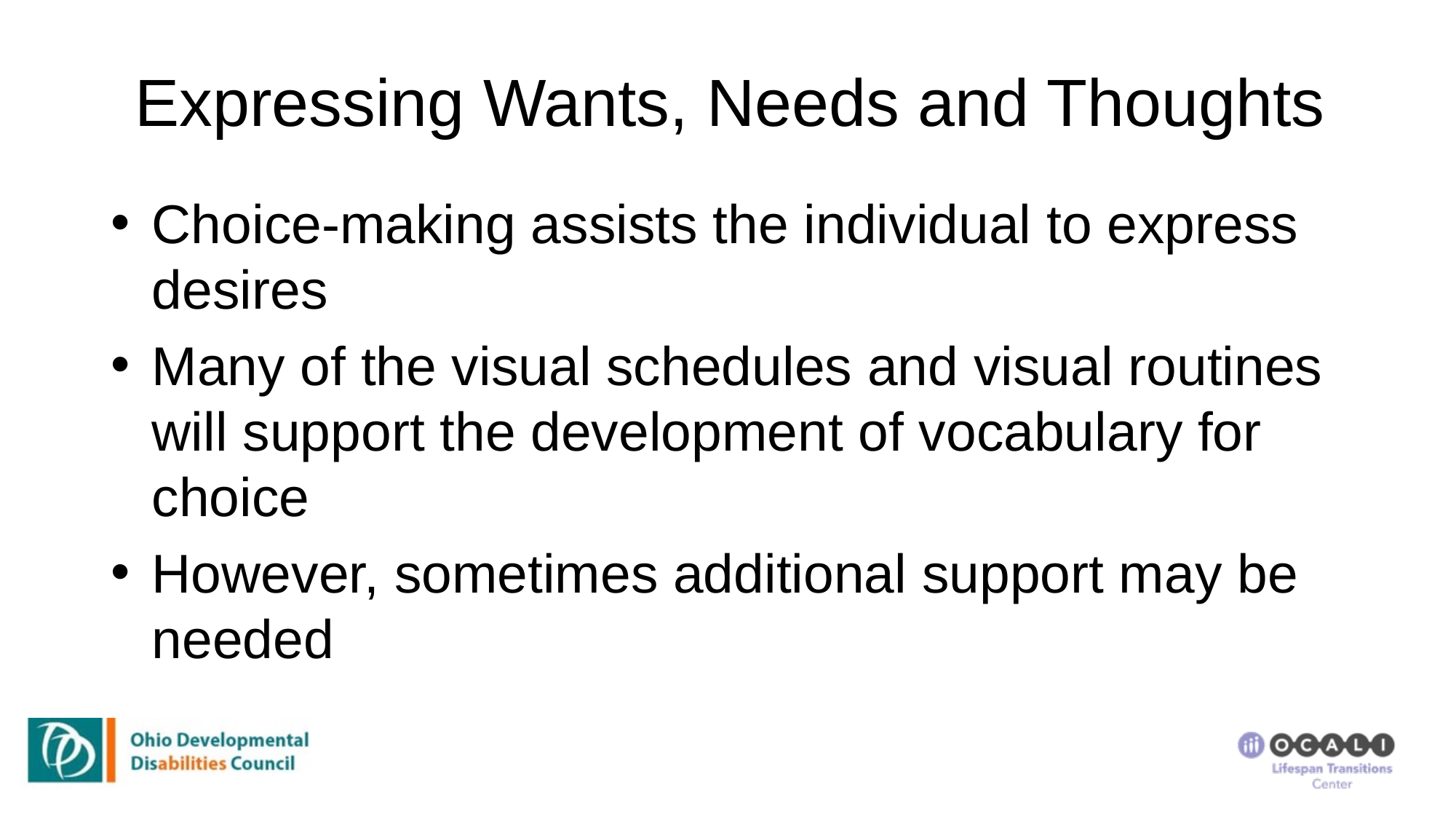

# Expressing Wants, Needs and Thoughts
Choice-making assists the individual to express desires
Many of the visual schedules and visual routines will support the development of vocabulary for choice
However, sometimes additional support may be needed